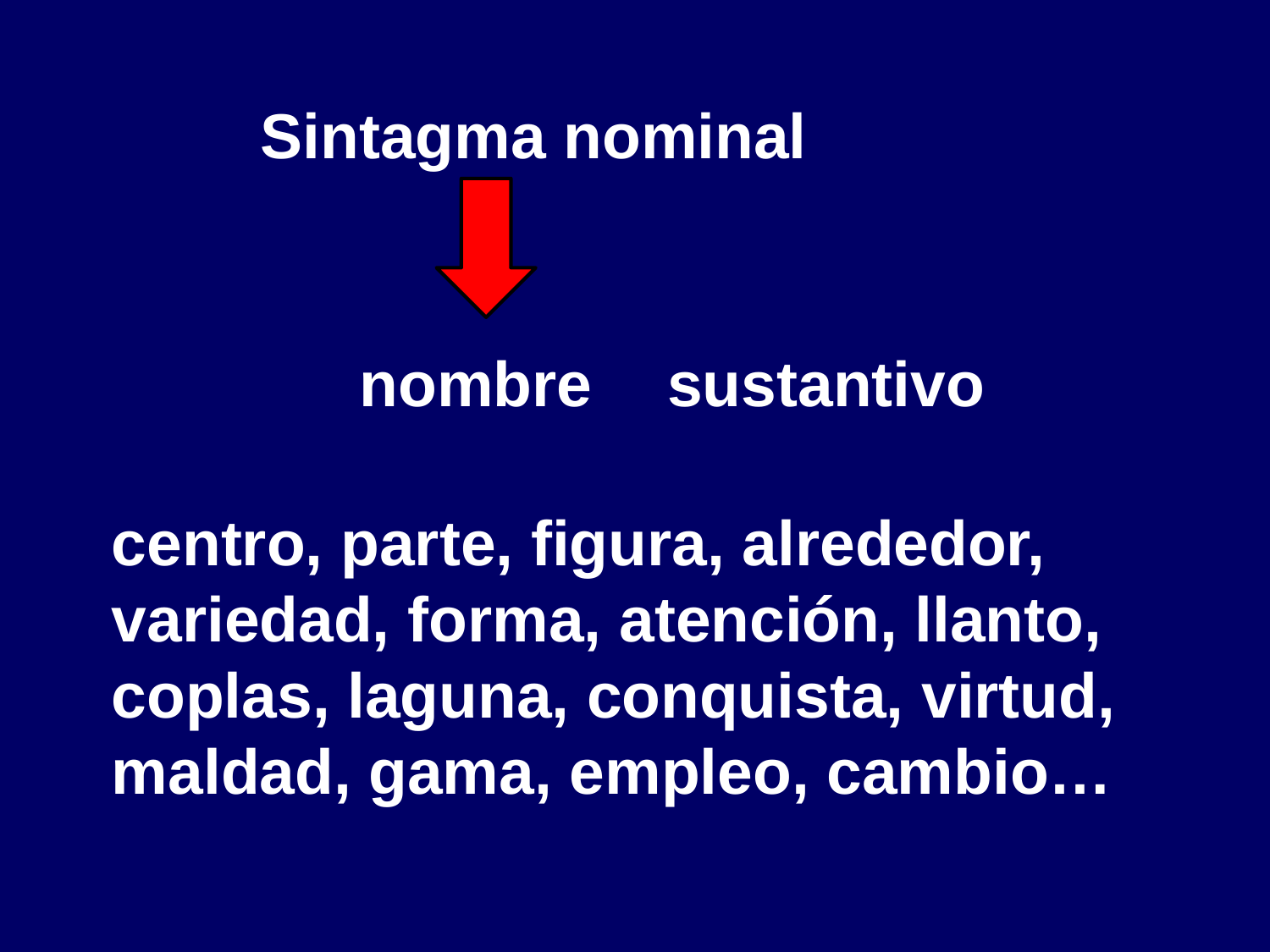

Sintagma nominal

nombre
sustantivo
centro, parte, figura, alrededor, variedad, forma, atención, llanto, coplas, laguna, conquista, virtud, maldad, gama, empleo, cambio…